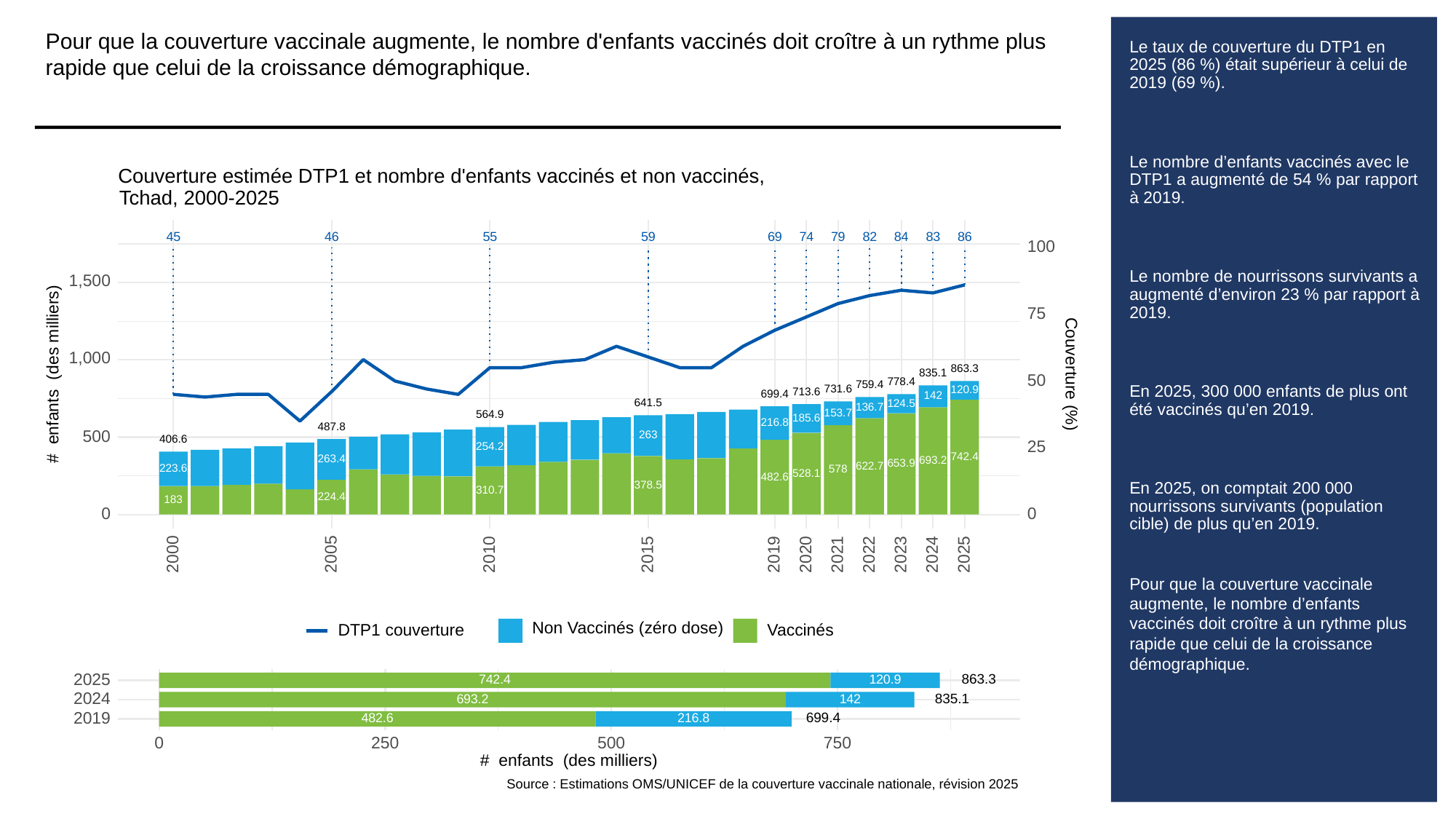

Pour que la couverture vaccinale augmente, le nombre d'enfants vaccinés doit croître à un rythme plus rapide que celui de la croissance démographique.
# Le taux de couverture du DTP1 en 2025 (86 %) était supérieur à celui de 2019 (69 %).

Le nombre d’enfants vaccinés avec le DTP1 a augmenté de 54 % par rapport à 2019.

Le nombre de nourrissons survivants a augmenté d’environ 23 % par rapport à 2019.

En 2025, 300 000 enfants de plus ont été vaccinés qu’en 2019.

En 2025, on comptait 200 000 nourrissons survivants (population cible) de plus qu’en 2019.

Pour que la couverture vaccinale augmente, le nombre d’enfants vaccinés doit croître à un rythme plus rapide que celui de la croissance démographique.

Couverture estimée DTP1 et nombre d'enfants vaccinés et non vaccinés,
Tchad, 2000-2025

83
46
59
69
79
82
84
86
45
55
74
100

1,500

75

1,000

863.3
#  enfants  (des milliers)
Couverture (%)
835.1
50
778.4
759.4

731.6

120.9
713.6
699.4
142

641.5
124.5

136.7

153.7

564.9

185.6

216.8

487.8

500
263

406.6

25

254.2

742.4

263.4

693.2

653.9

622.7
223.6

578

528.1
482.6

378.5

310.7

224.4
183
0
0

2023
2000
2005
2010
2015
2019
2020
2021
2022
2024
2025

Non Vaccinés (zéro dose)
Vaccinés
DTP1 couverture

2025
863.3
120.9
742.4

2024
835.1
693.2
142

2019
699.4
482.6
216.8

0
250
500
750
#  enfants  (des milliers)
Source : Estimations OMS/UNICEF de la couverture vaccinale nationale, révision 2025